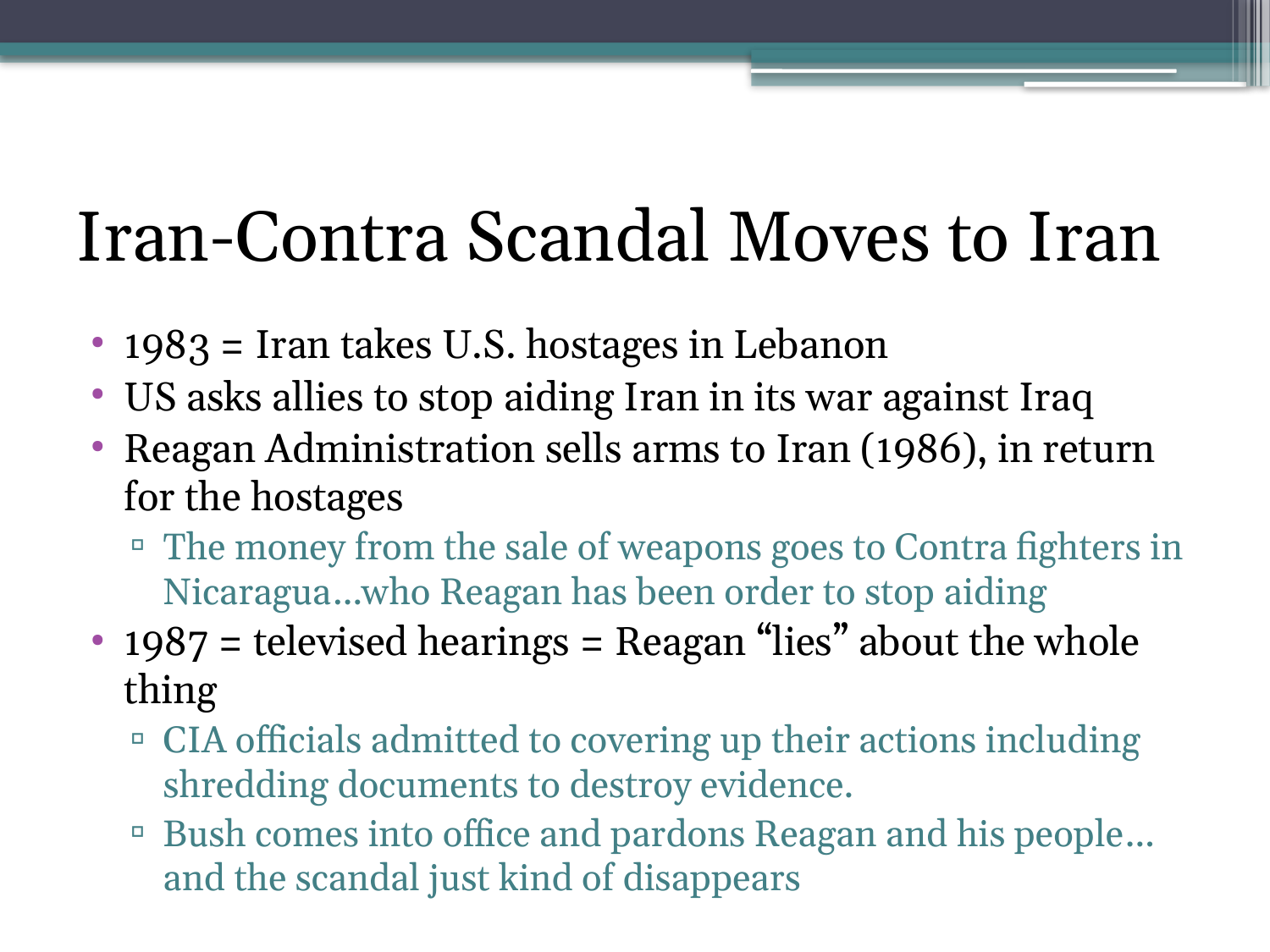

# Iran-Contra Scandal Moves to Iran
1983 = Iran takes U.S. hostages in Lebanon
US asks allies to stop aiding Iran in its war against Iraq
Reagan Administration sells arms to Iran (1986), in return for the hostages
The money from the sale of weapons goes to Contra fighters in Nicaragua…who Reagan has been order to stop aiding
1987 = televised hearings = Reagan “lies” about the whole thing
CIA officials admitted to covering up their actions including shredding documents to destroy evidence.
Bush comes into office and pardons Reagan and his people…and the scandal just kind of disappears